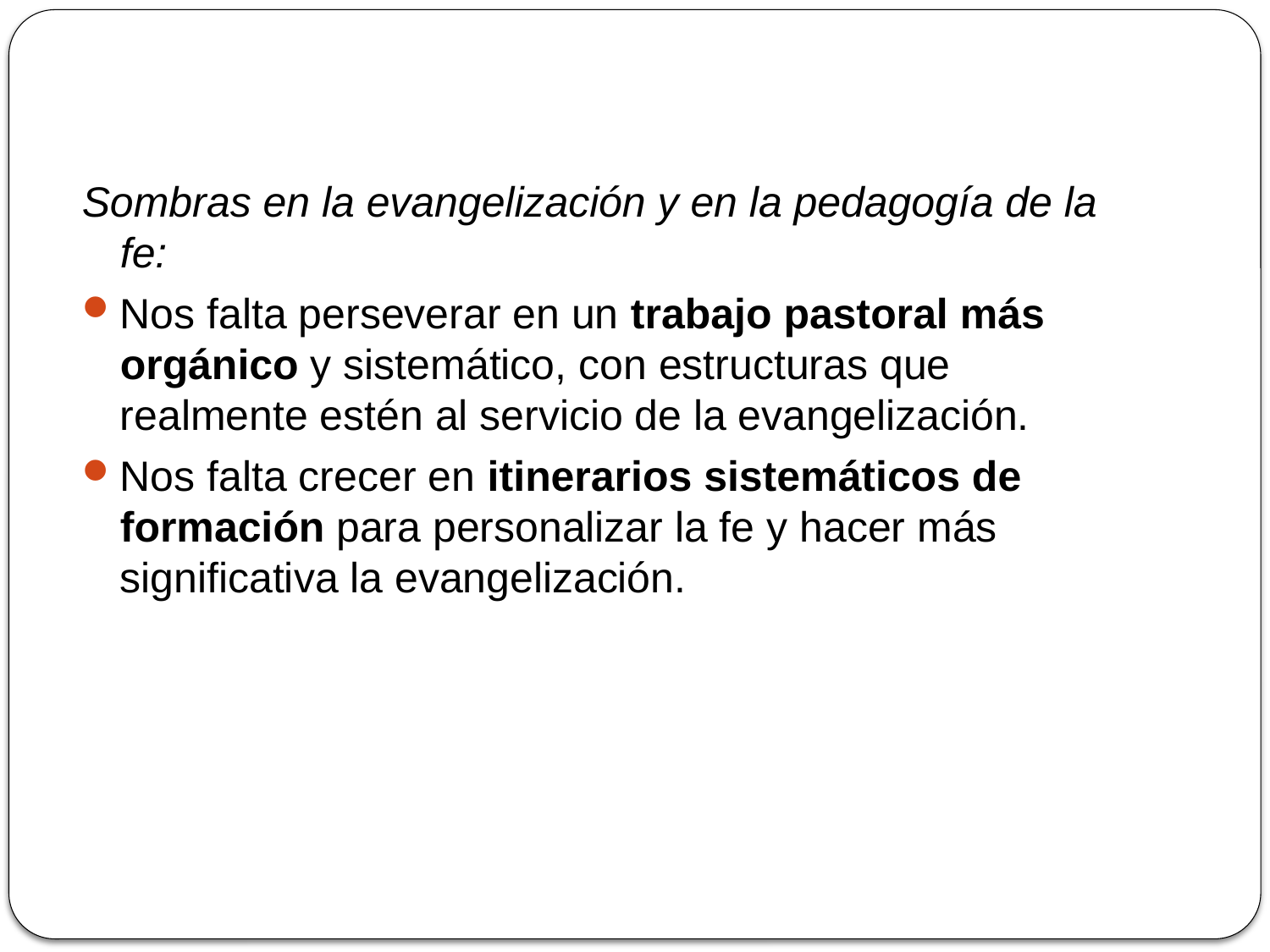

Sombras en la evangelización y en la pedagogía de la fe:
Nos falta perseverar en un trabajo pastoral más orgánico y sistemático, con estructuras que realmente estén al servicio de la evangelización.
Nos falta crecer en itinerarios sistemáticos de formación para personalizar la fe y hacer más significativa la evangelización.